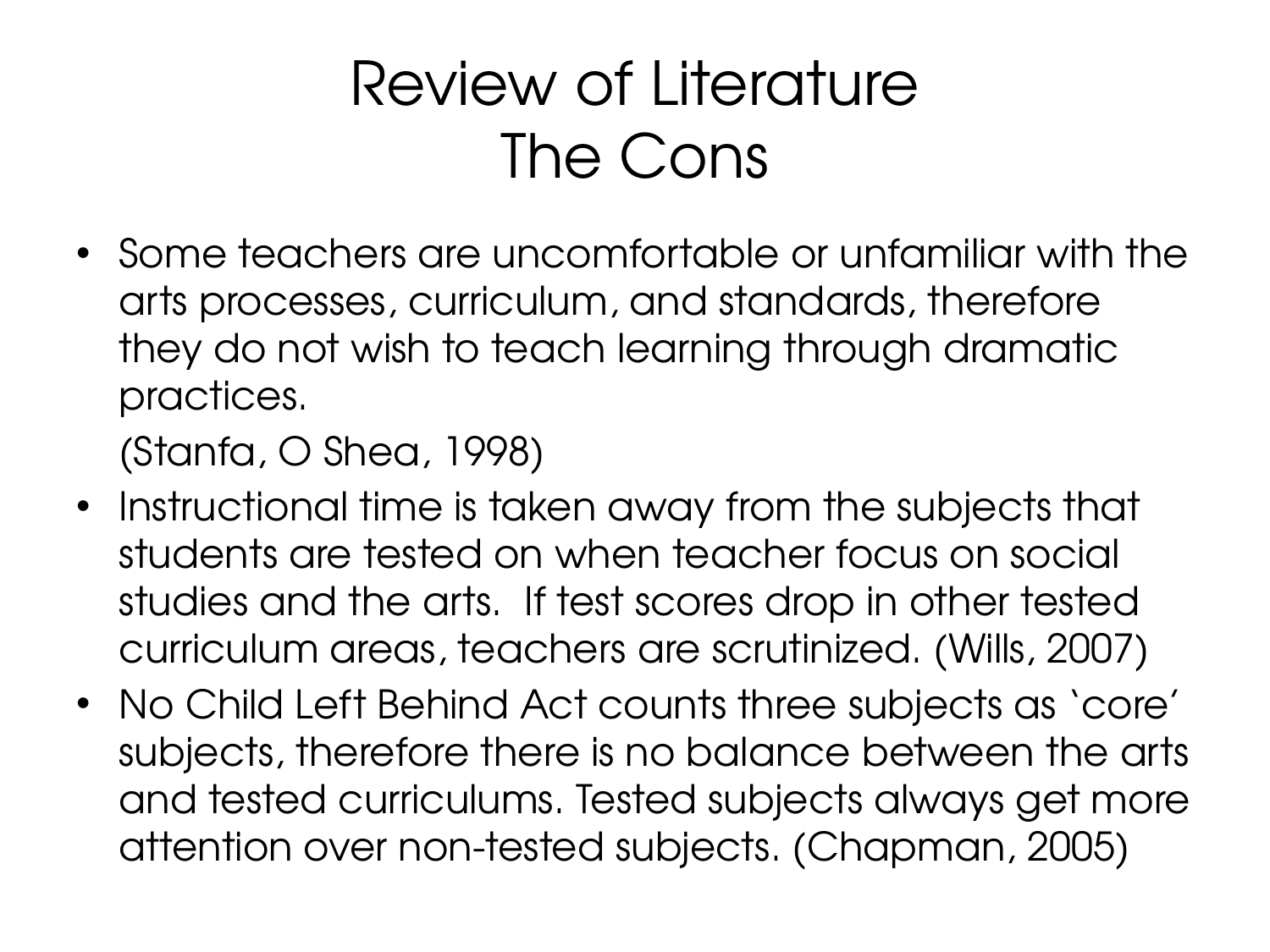

# Review of Literature The Cons
Some teachers are uncomfortable or unfamiliar with the arts processes, curriculum, and standards, therefore they do not wish to teach learning through dramatic practices.
	(Stanfa, O Shea, 1998)
Instructional time is taken away from the subjects that students are tested on when teacher focus on social studies and the arts.  If test scores drop in other tested curriculum areas, teachers are scrutinized. (Wills, 2007)
No Child Left Behind Act counts three subjects as ‘core’ subjects, therefore there is no balance between the arts and tested curriculums. Tested subjects always get more attention over non-tested subjects. (Chapman, 2005)